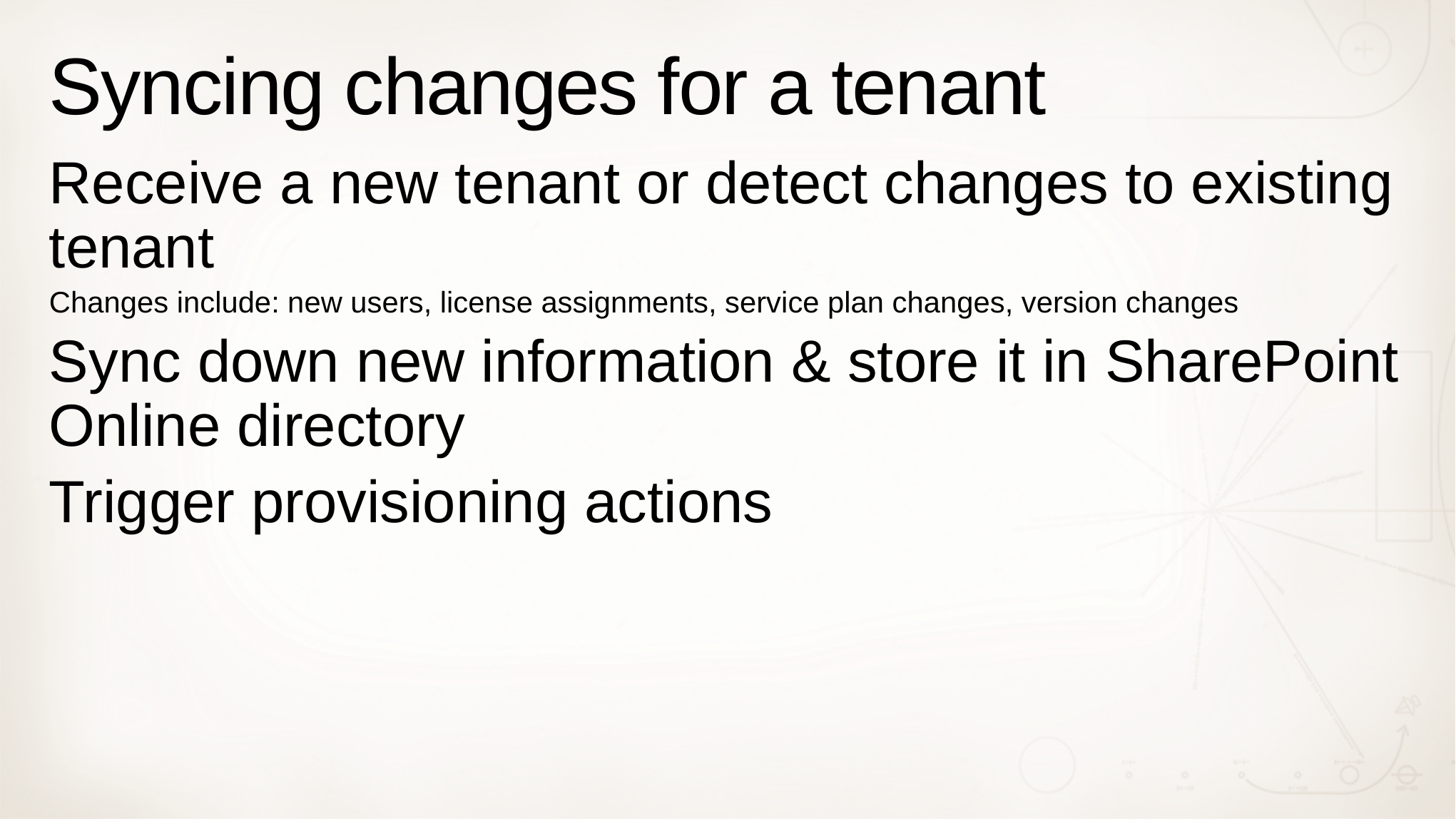

# Syncing changes for a tenant
Receive a new tenant or detect changes to existing tenant
Changes include: new users, license assignments, service plan changes, version changes
Sync down new information & store it in SharePoint Online directory
Trigger provisioning actions